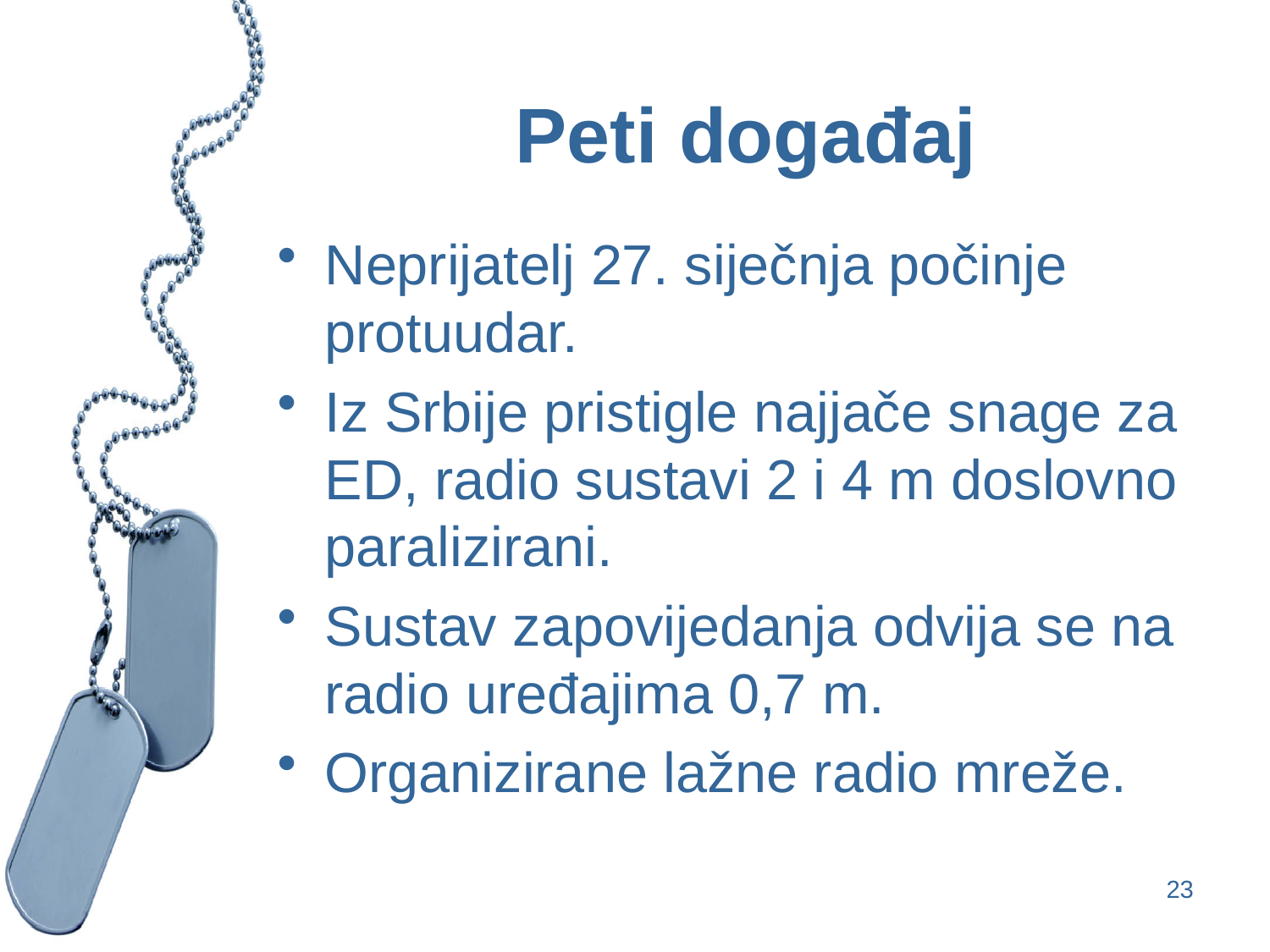

# Peti događaj
Neprijatelj 27. siječnja počinje protuudar.
Iz Srbije pristigle najjače snage za ED, radio sustavi 2 i 4 m doslovno paralizirani.
Sustav zapovijedanja odvija se na radio uređajima 0,7 m.
Organizirane lažne radio mreže.
23